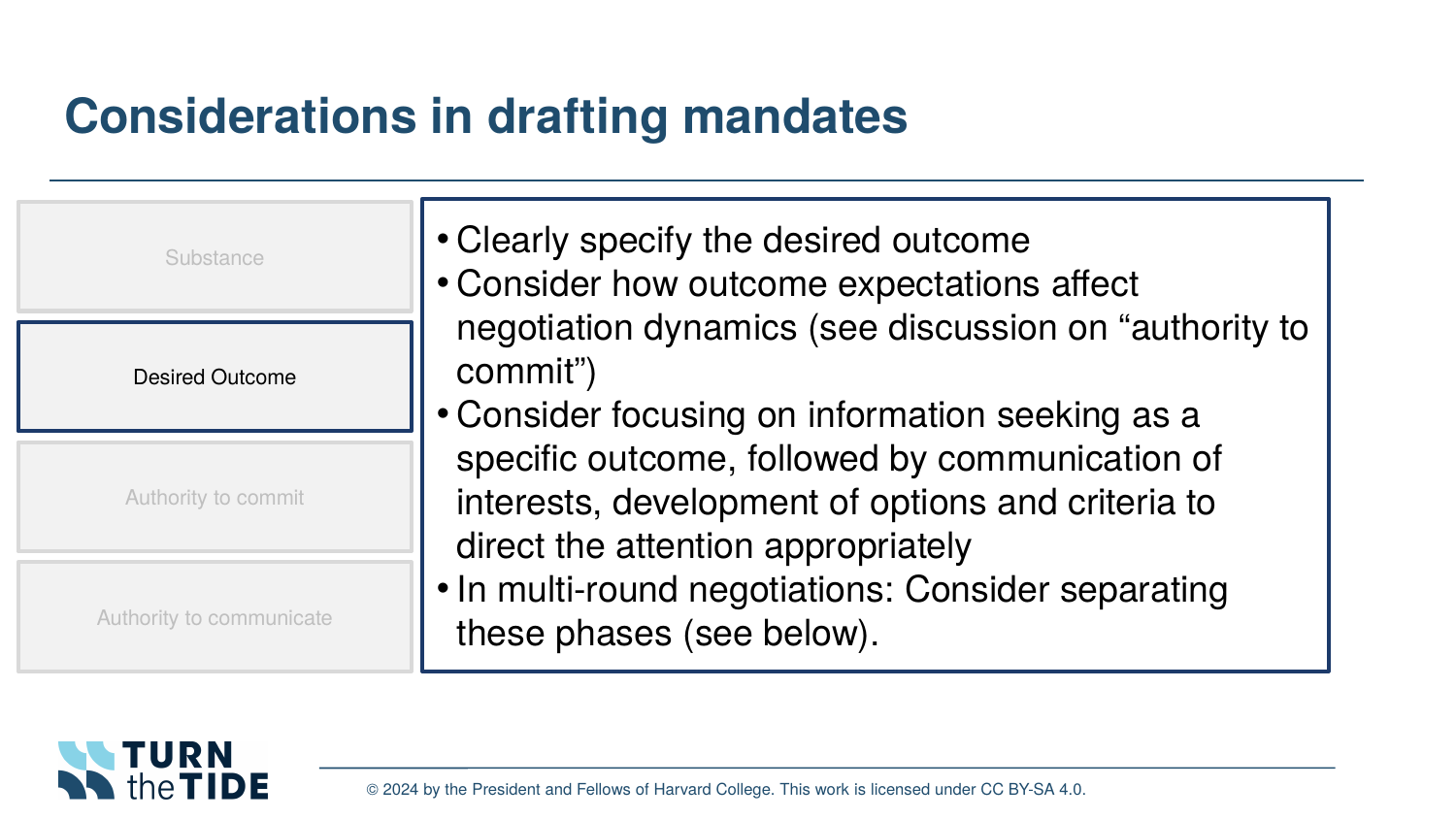

# Considerations in drafting mandates

Clearly specify the desired outcome
Consider how outcome expectations affect negotiation dynamics (see discussion on “authority to commit”)
Consider focusing on information seeking as a specific outcome, followed by communication of interests, development of options and criteria to direct the attention appropriately
In multi-round negotiations: Consider separating these phases (see below).
Substance
Desired Outcome
Authority to commit
Authority to communicate